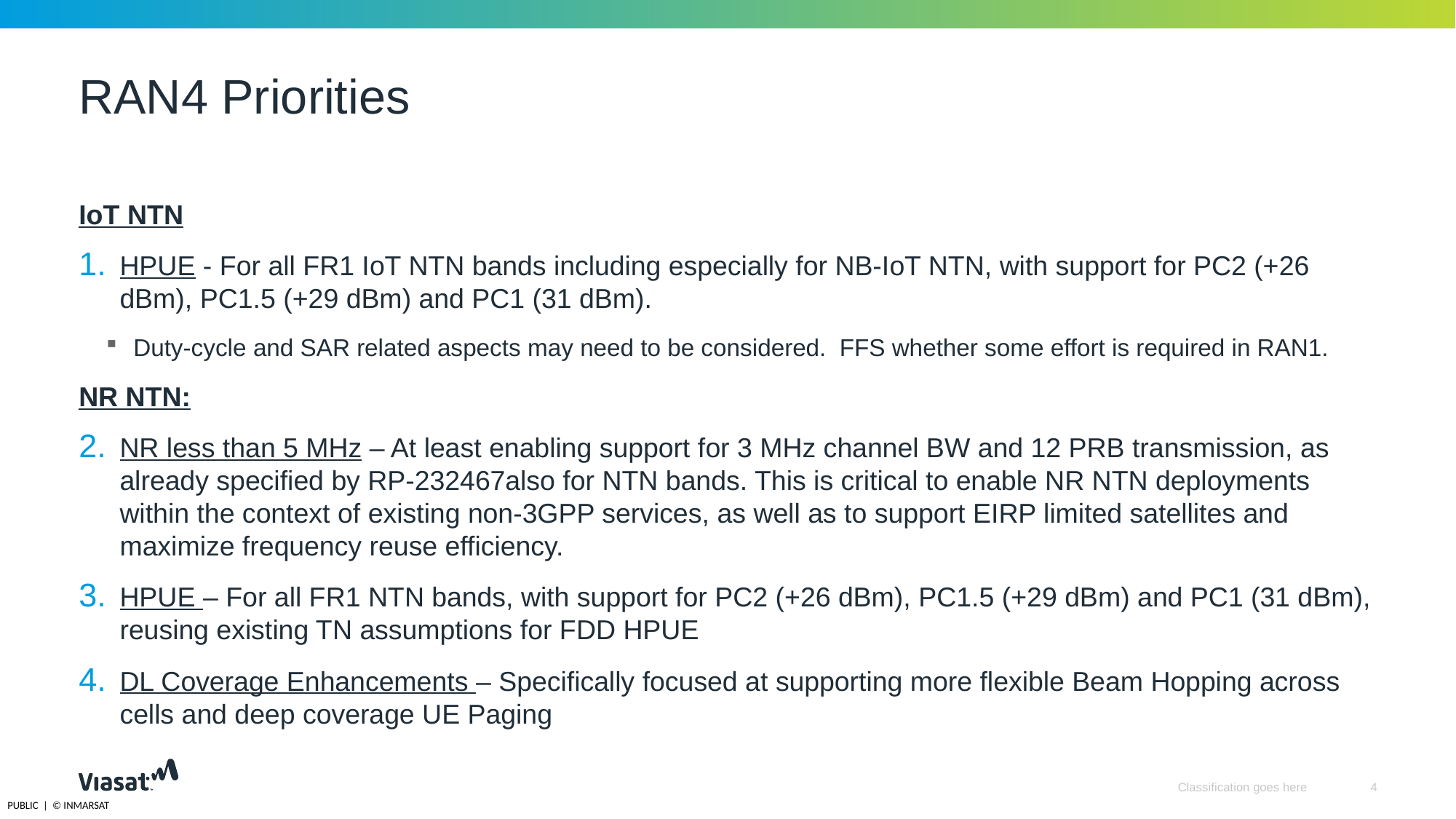

# RAN4 Priorities
IoT NTN
HPUE - For all FR1 IoT NTN bands including especially for NB-IoT NTN, with support for PC2 (+26 dBm), PC1.5 (+29 dBm) and PC1 (31 dBm).
Duty-cycle and SAR related aspects may need to be considered.  FFS whether some effort is required in RAN1.
NR NTN:
NR less than 5 MHz – At least enabling support for 3 MHz channel BW and 12 PRB transmission, as already specified by RP-232467also for NTN bands. This is critical to enable NR NTN deployments within the context of existing non-3GPP services, as well as to support EIRP limited satellites and maximize frequency reuse efficiency.
HPUE – For all FR1 NTN bands, with support for PC2 (+26 dBm), PC1.5 (+29 dBm) and PC1 (31 dBm), reusing existing TN assumptions for FDD HPUE
DL Coverage Enhancements – Specifically focused at supporting more flexible Beam Hopping across cells and deep coverage UE Paging
Classification goes here
4